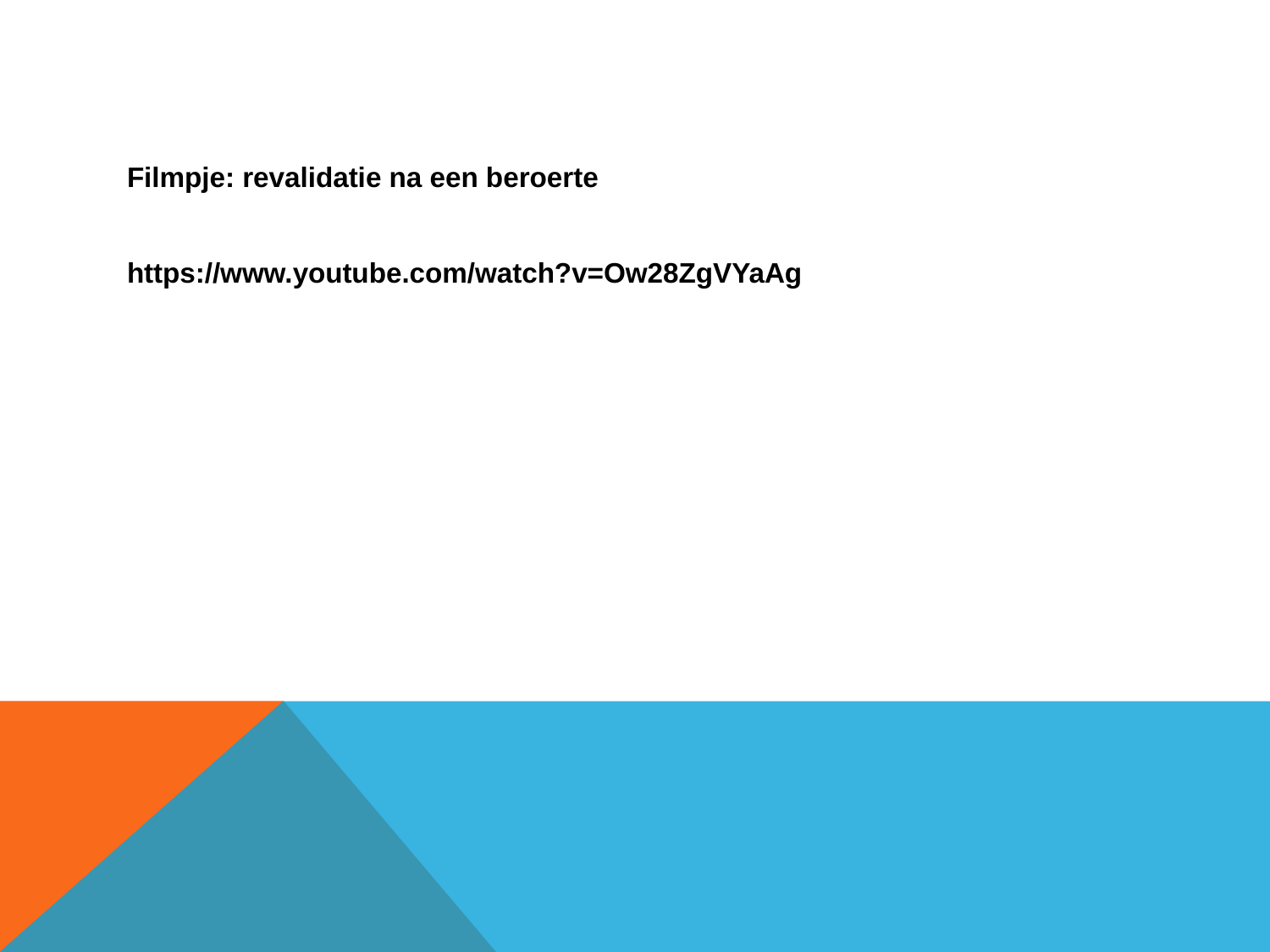

#
Filmpje: revalidatie na een beroerte

https://www.youtube.com/watch?v=Ow28ZgVYaAg